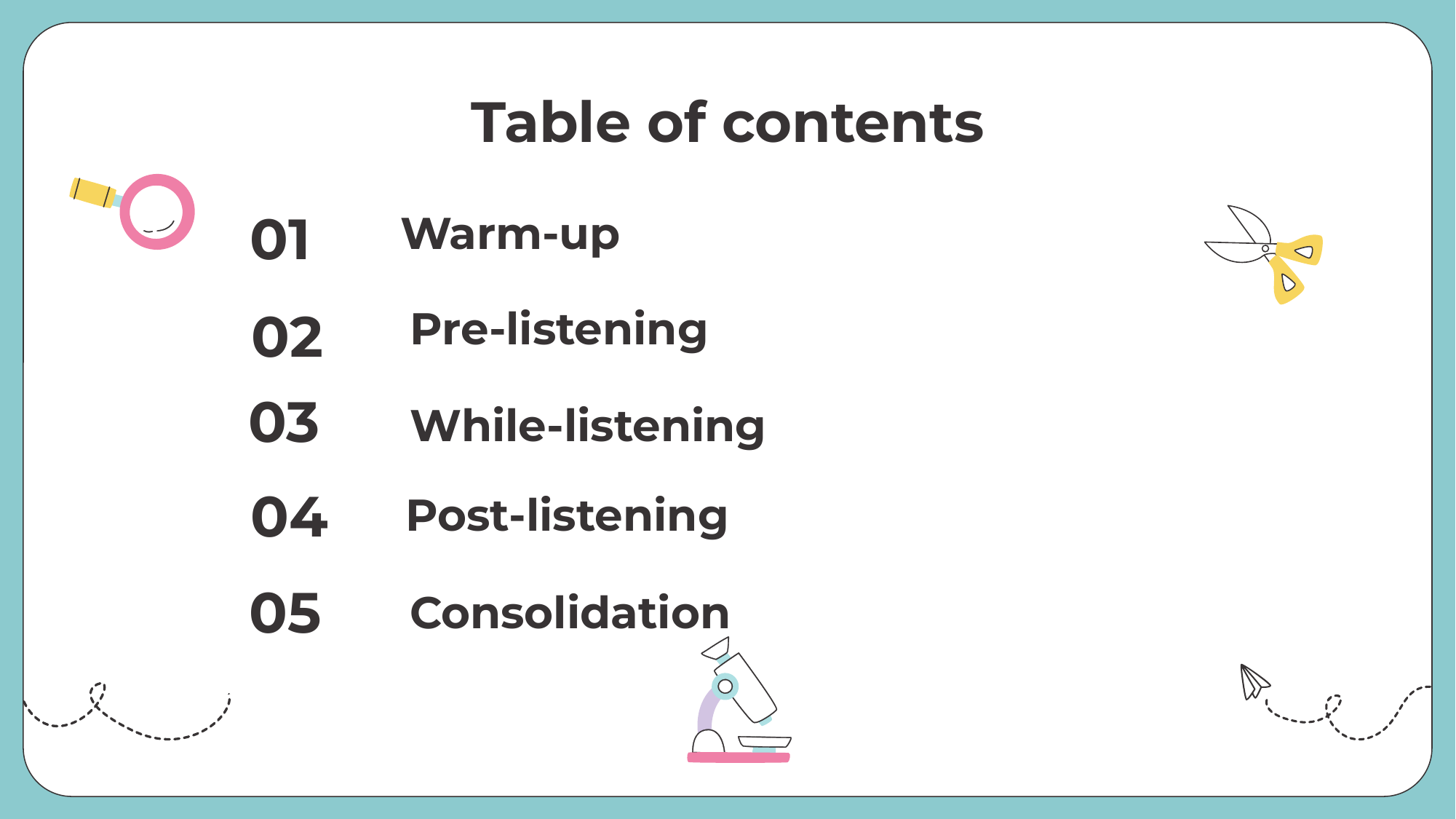

Table of contents
# 01
Warm-up

02
Pre-listening
03
While-listening
04
Post-listening
05
Consolidation